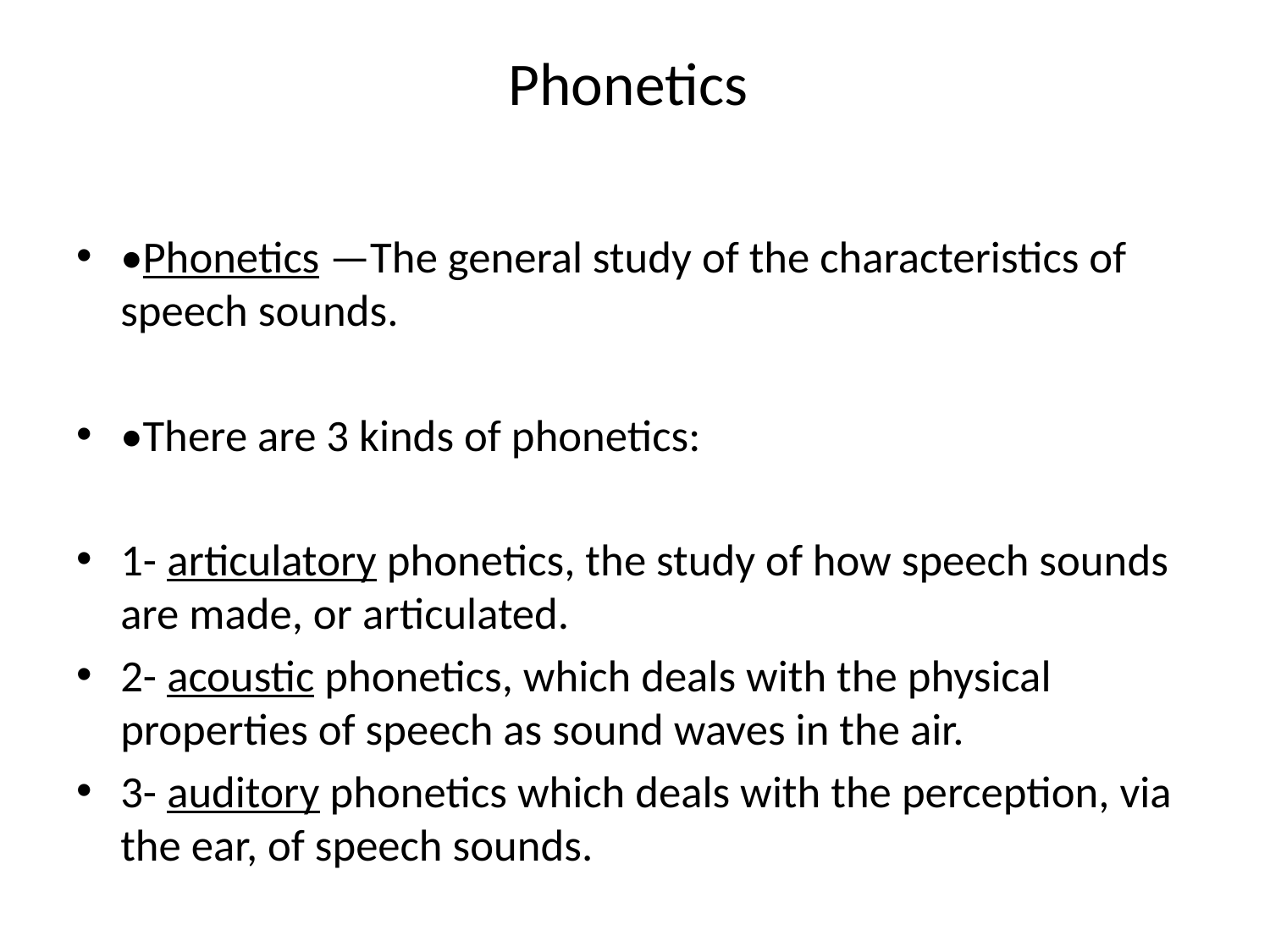

# Phonetics
•Phonetics —The general study of the characteristics of speech sounds.

•There are 3 kinds of phonetics:

1- articulatory phonetics, the study of how speech sounds are made, or articulated.
2- acoustic phonetics, which deals with the physical properties of speech as sound waves in the air.
3- auditory phonetics which deals with the perception, via the ear, of speech sounds.